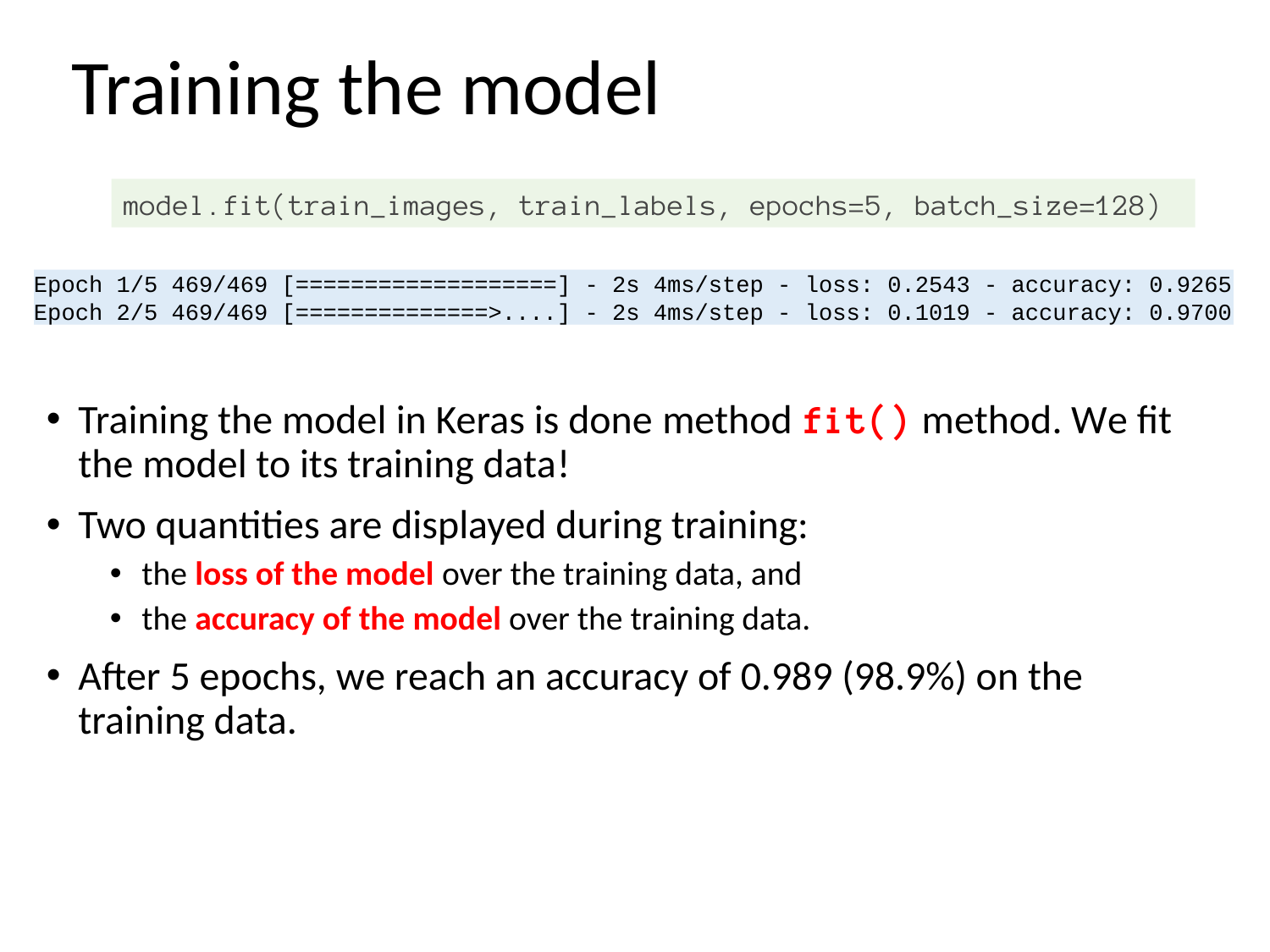

# Training the model
model.fit(train_images, train_labels, epochs=5, batch_size=128)
Epoch 1/5 469/469 [===================] - 2s 4ms/step - loss: 0.2543 - accuracy: 0.9265
Epoch 2/5 469/469 [==============>....] - 2s 4ms/step - loss: 0.1019 - accuracy: 0.9700
Training the model in Keras is done method fit() method. We fit the model to its training data!
Two quantities are displayed during training:
the loss of the model over the training data, and
the accuracy of the model over the training data.
After 5 epochs, we reach an accuracy of 0.989 (98.9%) on the training data.